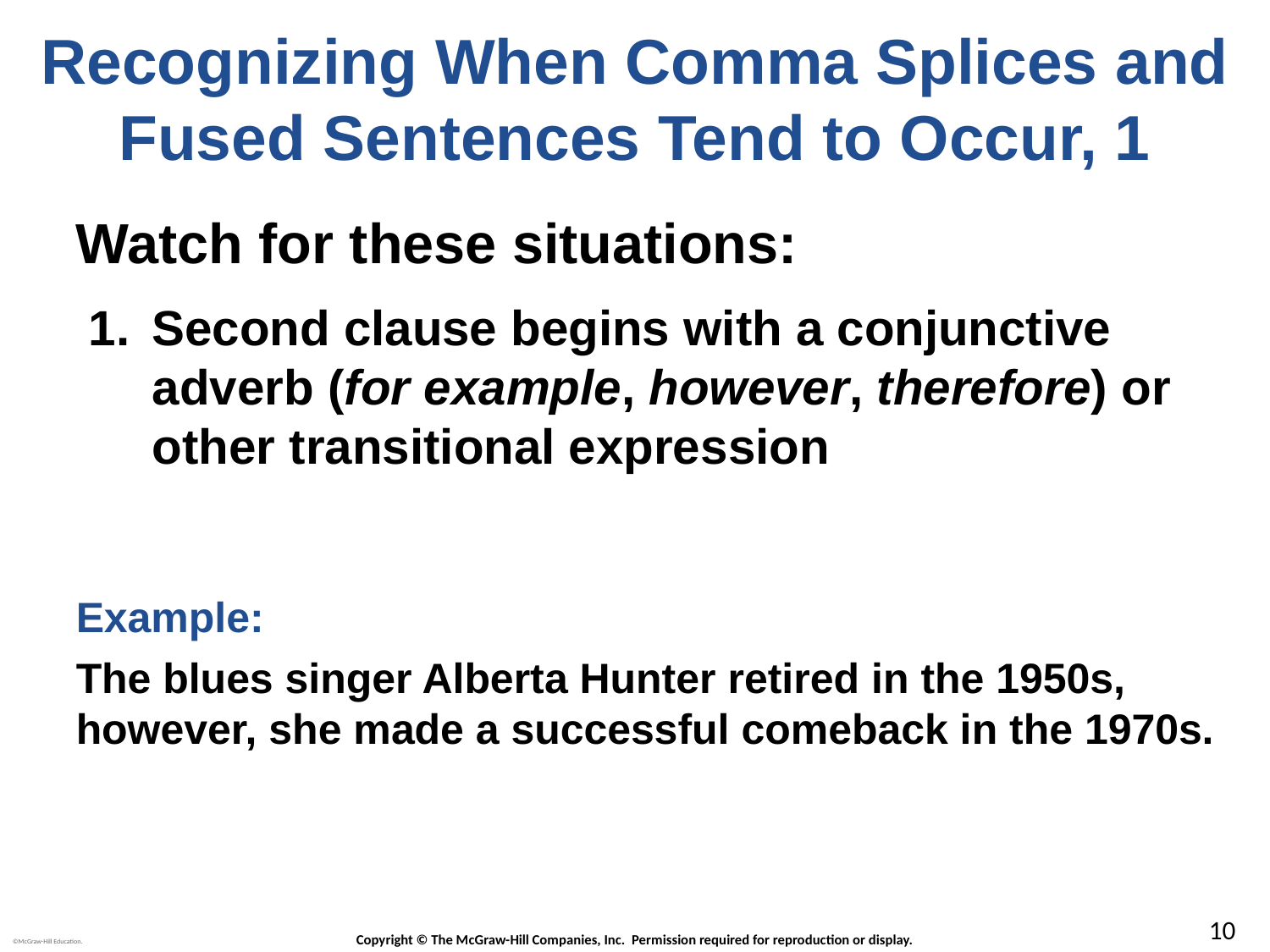

# Recognizing When Comma Splices and Fused Sentences Tend to Occur, 1
Watch for these situations:
Second clause begins with a conjunctive adverb (for example, however, therefore) or other transitional expression
Example:
The blues singer Alberta Hunter retired in the 1950s, however, she made a successful comeback in the 1970s.